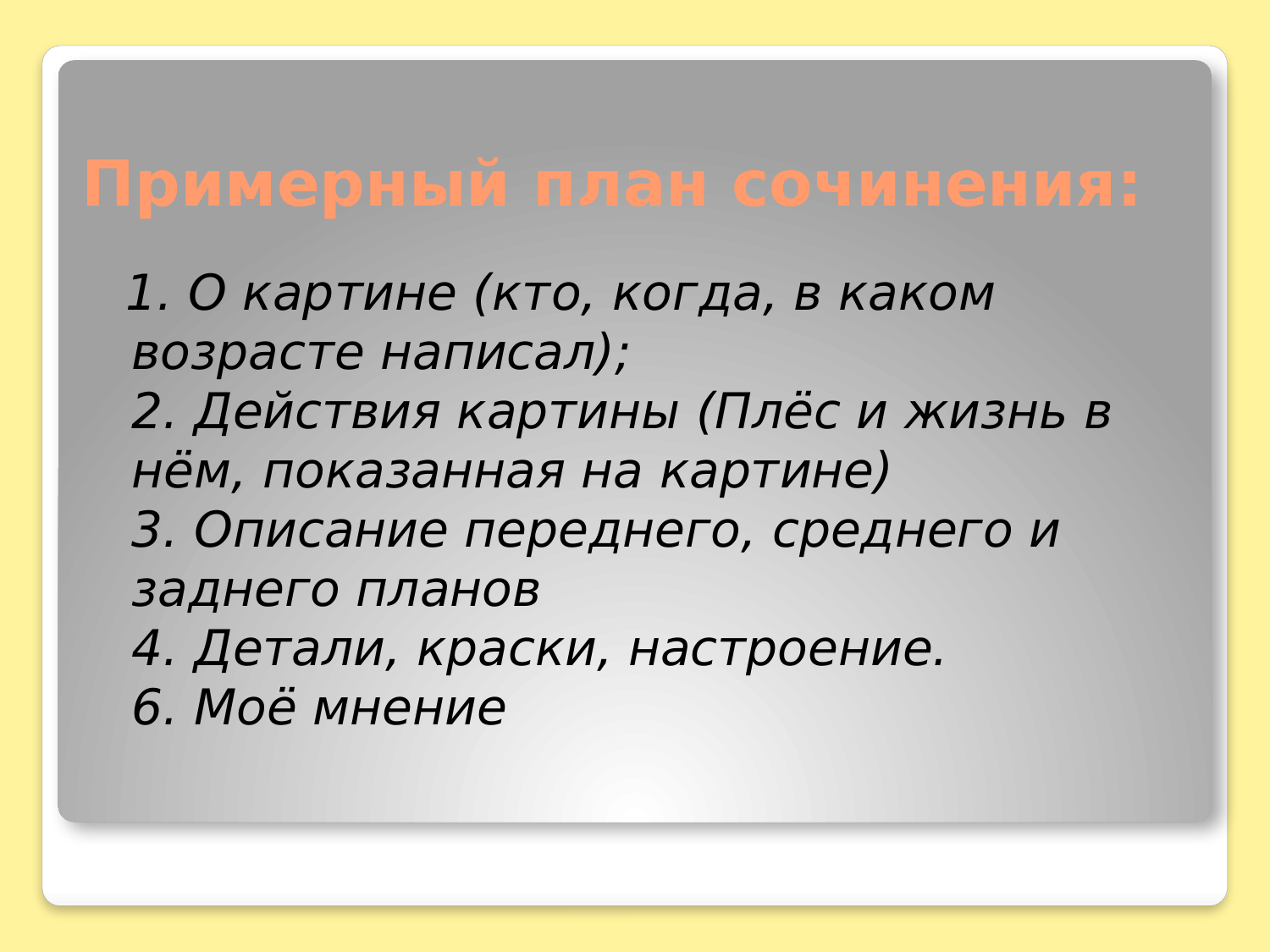

# Примерный план сочинения:
  1. О картине (кто, когда, в каком возрасте написал);
2. Действия картины (Плёс и жизнь в нём, показанная на картине)
3. Описание переднего, среднего и заднего планов
4. Детали, краски, настроение.
6. Моё мнение